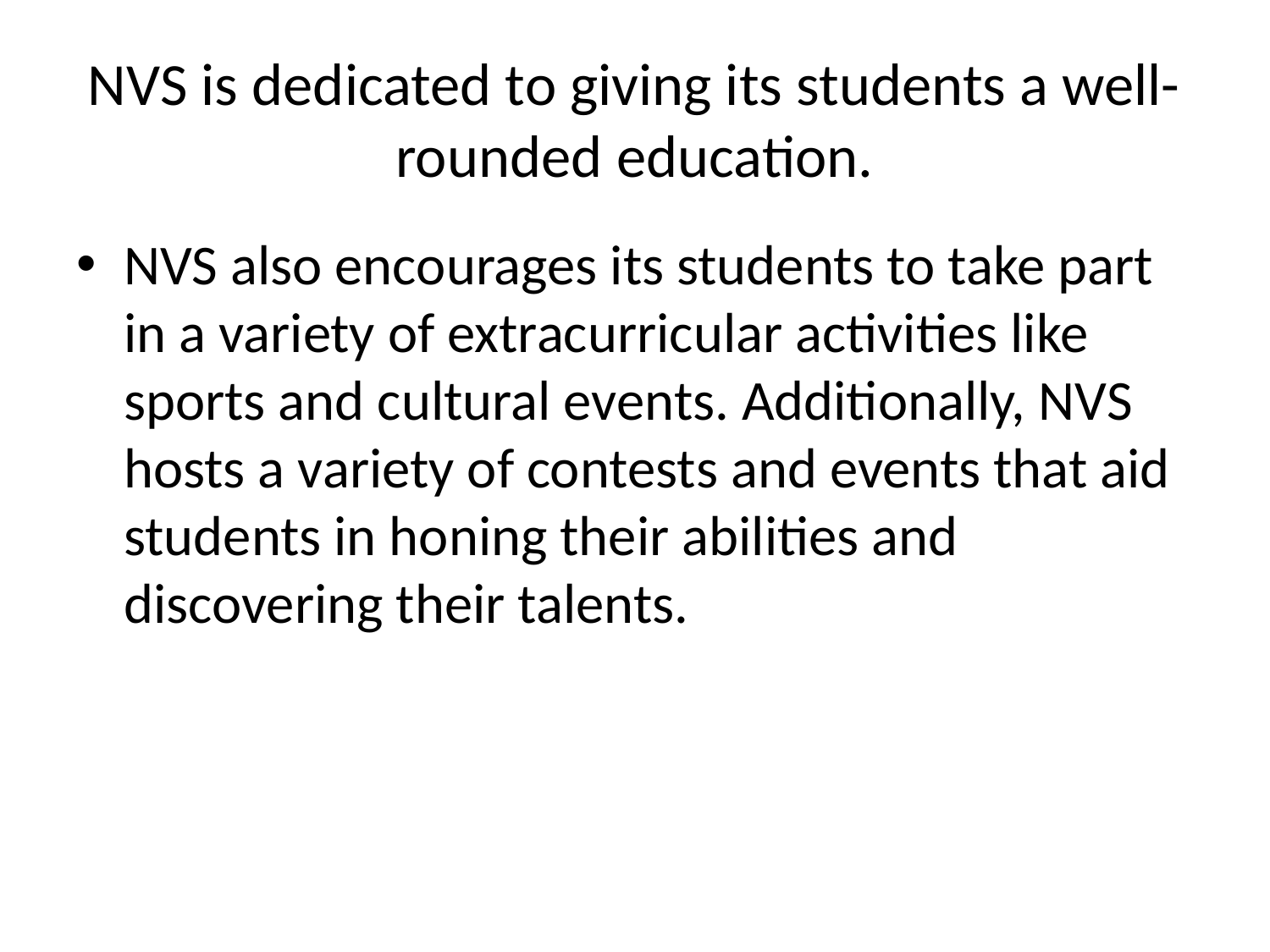

# NVS is dedicated to giving its students a well-rounded education.
NVS also encourages its students to take part in a variety of extracurricular activities like sports and cultural events. Additionally, NVS hosts a variety of contests and events that aid students in honing their abilities and discovering their talents.